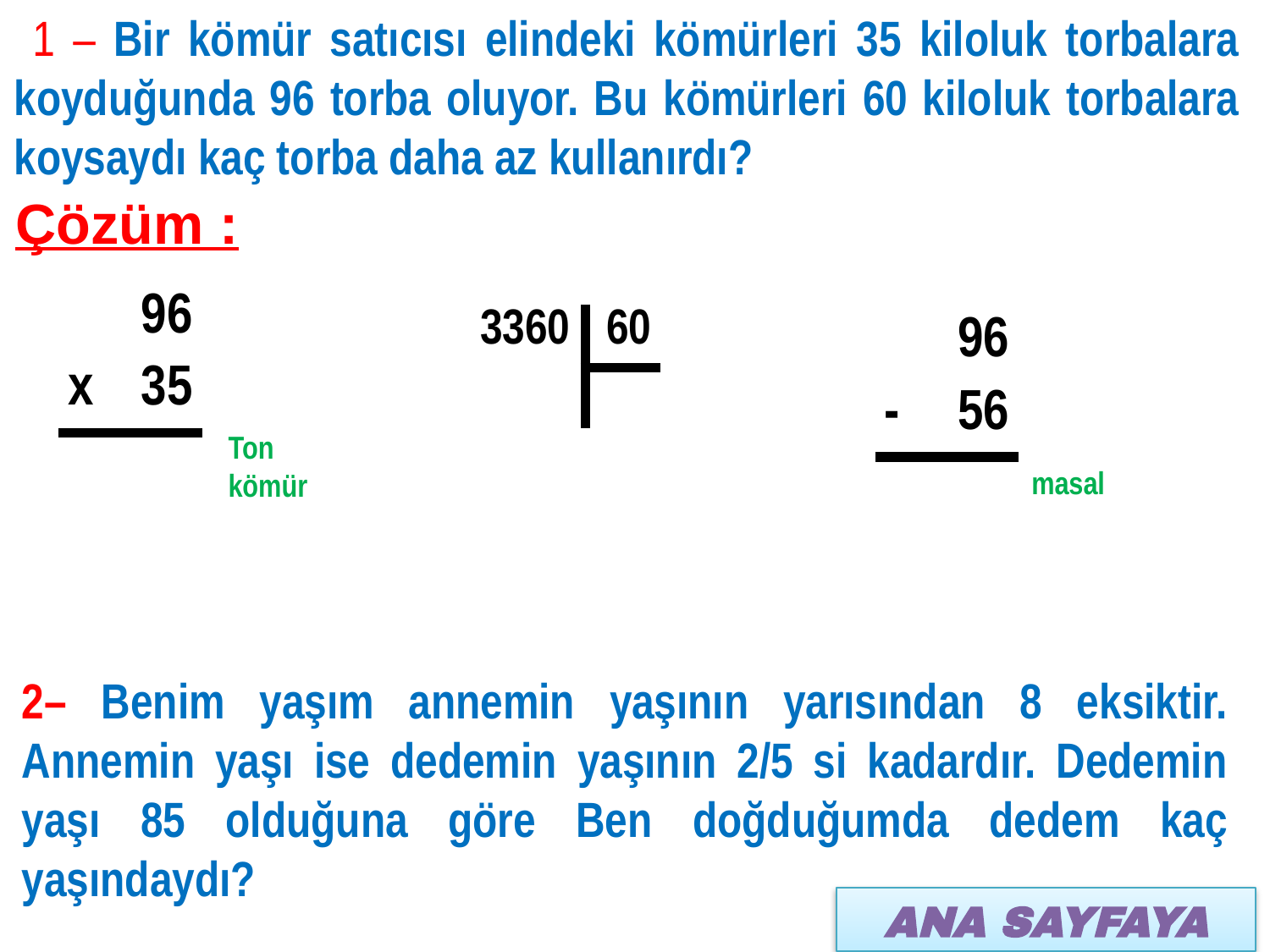

1 – Bir kömür satıcısı elindeki kömürleri 35 kiloluk torbalara koyduğunda 96 torba oluyor. Bu kömürleri 60 kiloluk torbalara koysaydı kaç torba daha az kullanırdı?
Çözüm :
|  | 96 |
| --- | --- |
| x | 35 |
| 3360 | 60 |
| --- | --- |
|  |  |
|  | 96 |
| --- | --- |
| - | 56 |
Ton kömür
masal
2– Benim yaşım annemin yaşının yarısından 8 eksiktir. Annemin yaşı ise dedemin yaşının 2/5 si kadardır. Dedemin yaşı 85 olduğuna göre Ben doğduğumda dedem kaç yaşındaydı?
ANA SAYFAYA